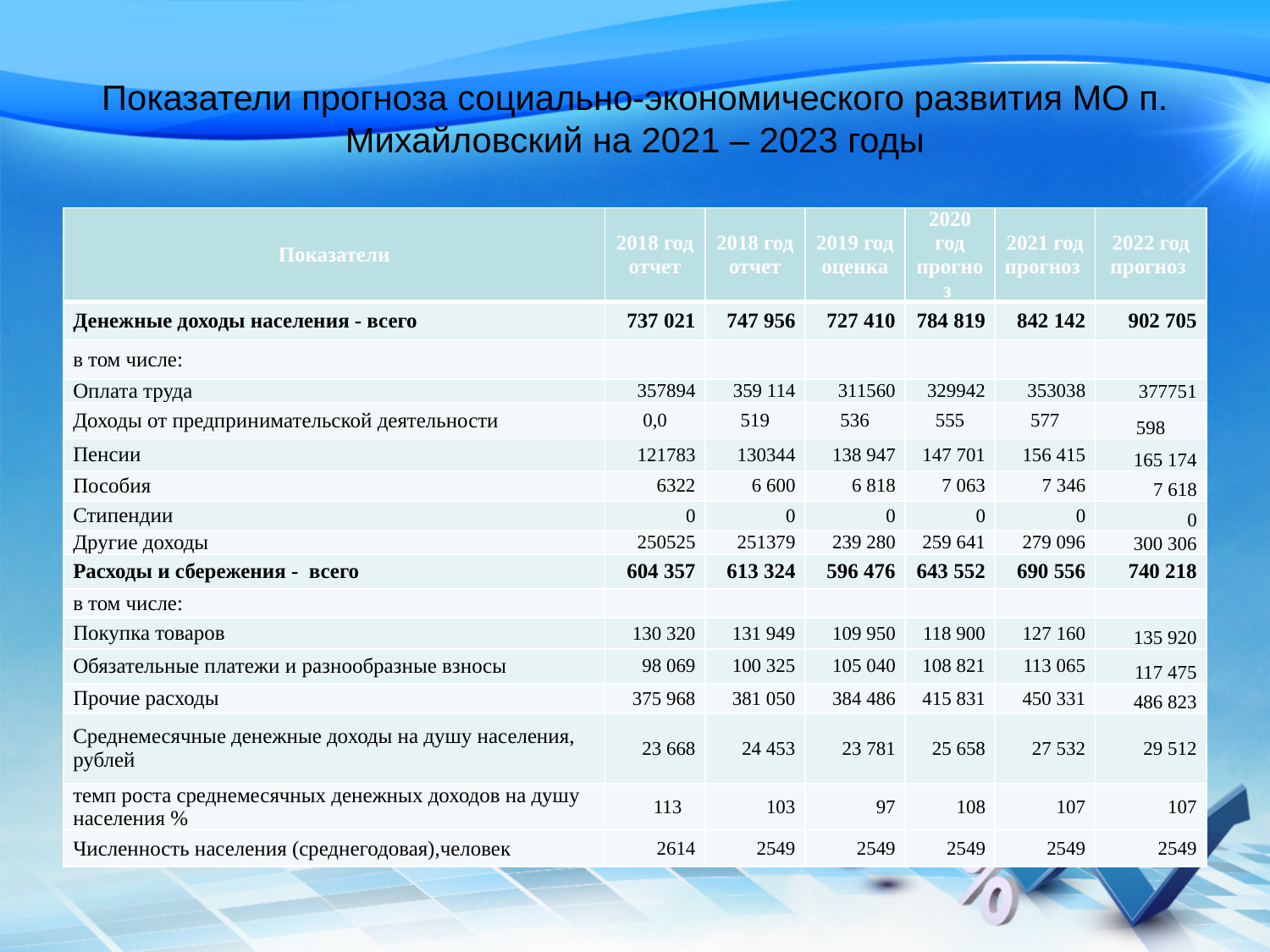

# Показатели прогноза социально-экономического развития МО п. Михайловский на 2021 – 2023 годы
| Показатели | 2018 год отчет | 2018 год отчет | 2019 год оценка | 2020 год прогноз | 2021 год прогноз | 2022 год прогноз |
| --- | --- | --- | --- | --- | --- | --- |
| Денежные доходы населения - всего | 737 021 | 747 956 | 727 410 | 784 819 | 842 142 | 902 705 |
| в том числе: |  |  |  |  |  |  |
| Оплата труда | 357894 | 359 114 | 311560 | 329942 | 353038 | 377751 |
| Доходы от предпринимательской деятельности | 0,0 | 519 | 536 | 555 | 577 | 598 |
| Пенсии | 121783 | 130344 | 138 947 | 147 701 | 156 415 | 165 174 |
| Пособия | 6322 | 6 600 | 6 818 | 7 063 | 7 346 | 7 618 |
| Стипендии | 0 | 0 | 0 | 0 | 0 | 0 |
| Другие доходы | 250525 | 251379 | 239 280 | 259 641 | 279 096 | 300 306 |
| Расходы и сбережения - всего | 604 357 | 613 324 | 596 476 | 643 552 | 690 556 | 740 218 |
| в том числе: |  |  |  |  |  |  |
| Покупка товаров | 130 320 | 131 949 | 109 950 | 118 900 | 127 160 | 135 920 |
| Обязательные платежи и разнообразные взносы | 98 069 | 100 325 | 105 040 | 108 821 | 113 065 | 117 475 |
| Прочие расходы | 375 968 | 381 050 | 384 486 | 415 831 | 450 331 | 486 823 |
| Среднемесячные денежные доходы на душу населения, рублей | 23 668 | 24 453 | 23 781 | 25 658 | 27 532 | 29 512 |
| темп роста среднемесячных денежных доходов на душу населения % | 113 | 103 | 97 | 108 | 107 | 107 |
| Численность населения (среднегодовая),человек | 2614 | 2549 | 2549 | 2549 | 2549 | 2549 |